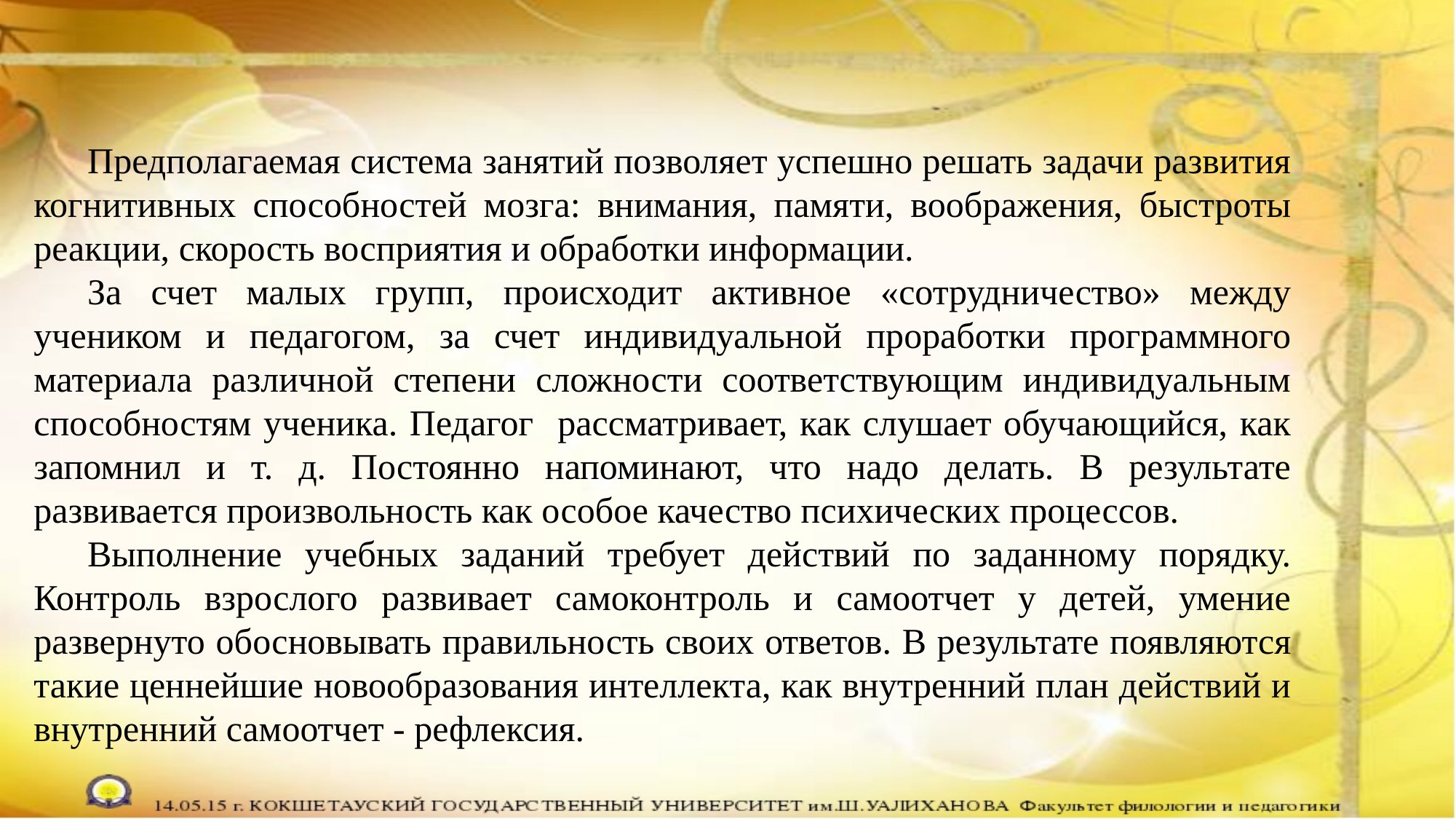

Предполагаемая система занятий позволяет успешно решать задачи развития когнитивных способностей мозга: внимания, памяти, воображения, быстроты реакции, скорость восприятия и обработки информации.
За счет малых групп, происходит активное «сотрудничество» между учеником и педагогом, за счет индивидуальной проработки программного материала различной степени сложности соответствующим индивидуальным способностям ученика. Педагог  рассматривает, как слушает обучающийся, как запомнил и т. д. Постоянно напоминают, что надо делать. В результате развивается произвольность как особое качество психических процессов.
Выполнение учебных заданий требует действий по заданному порядку. Контроль взрослого развивает самоконтроль и самоотчет у детей, умение развернуто обосновывать правильность своих ответов. В результате появляются такие ценнейшие новообразования интеллекта, как внутренний план действий и внутренний самоотчет - рефлексия.